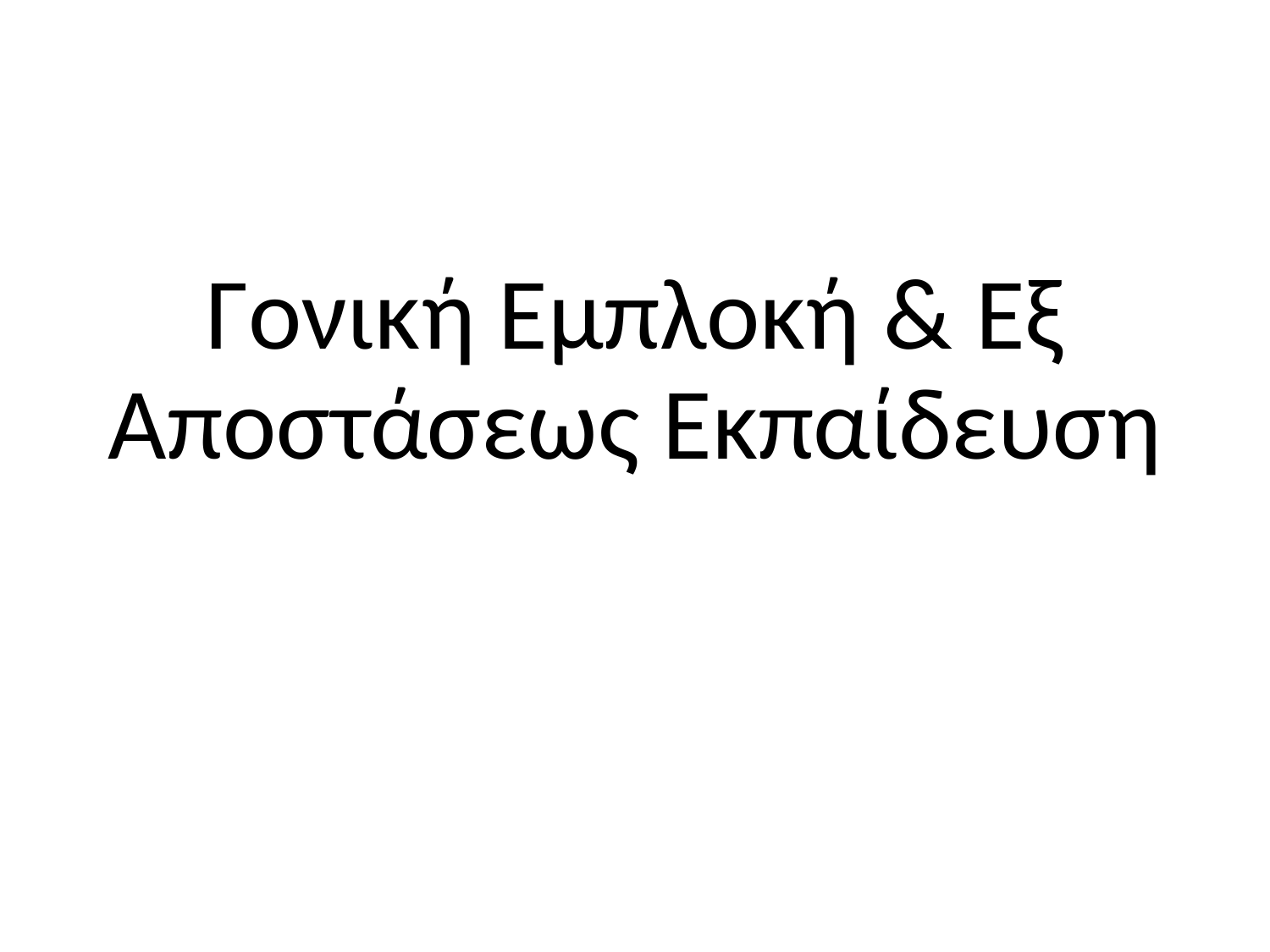

# Γονική Εμπλοκή & Εξ Αποστάσεως Εκπαίδευση